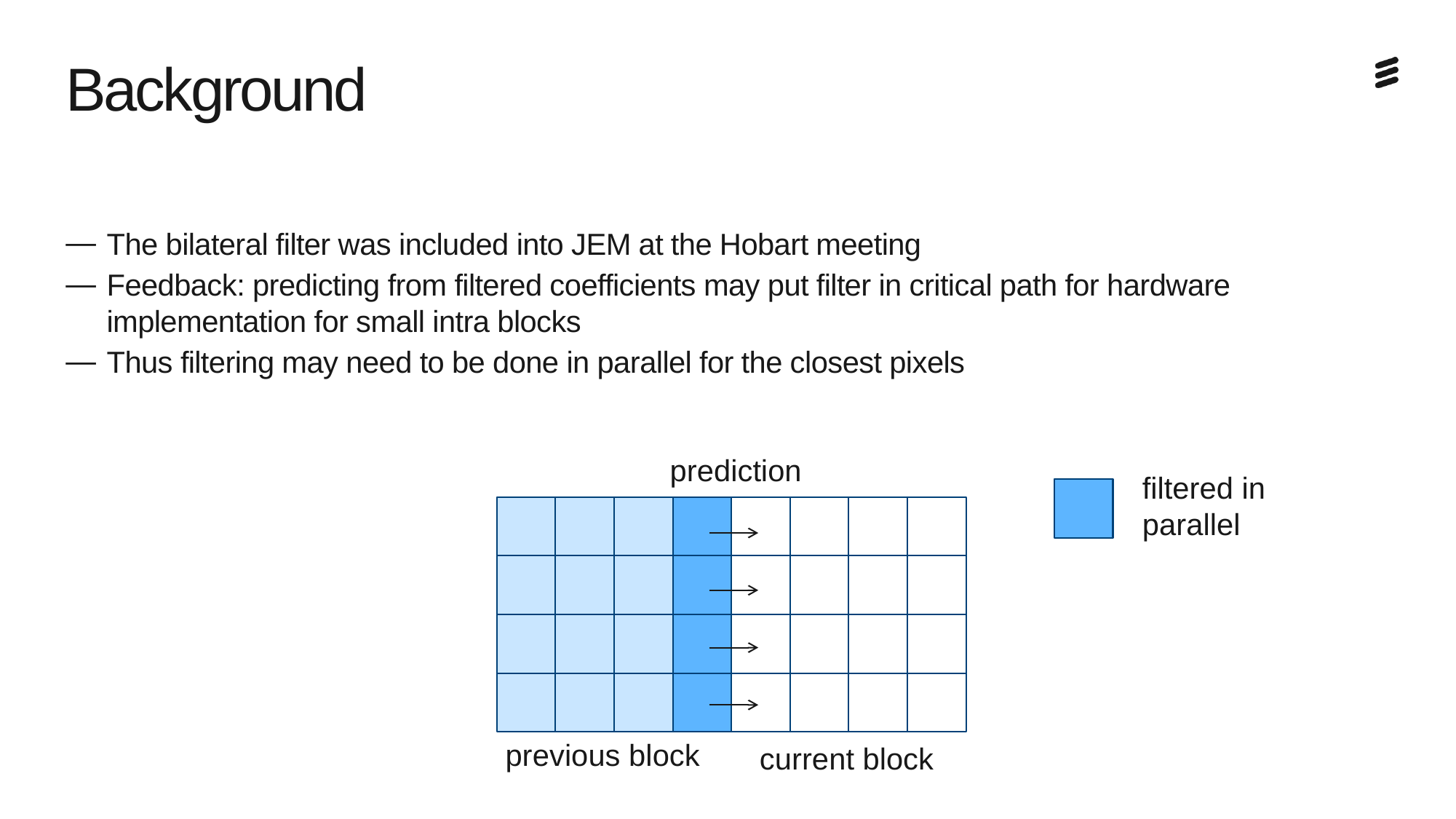

# Background
The bilateral filter was included into JEM at the Hobart meeting
Feedback: predicting from filtered coefficients may put filter in critical path for hardware implementation for small intra blocks
Thus filtering may need to be done in parallel for the closest pixels

prediction
filtered in
parallel

previous block
current block